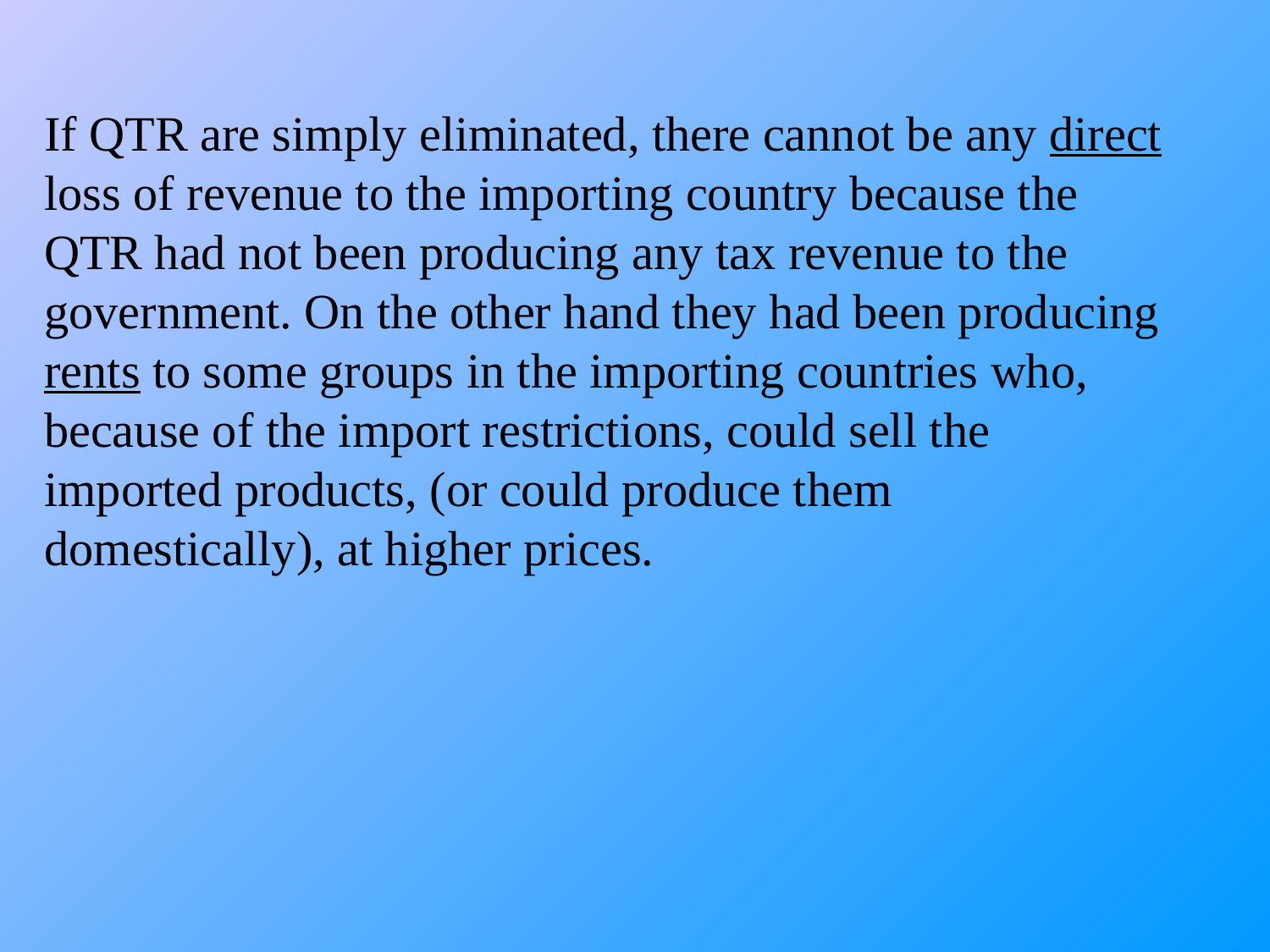

If QTR are simply eliminated, there cannot be any direct loss of revenue to the importing country because the QTR had not been producing any tax revenue to the government. On the other hand they had been producing rents to some groups in the importing countries who, because of the import restrictions, could sell the imported products, (or could produce them domestically), at higher prices.